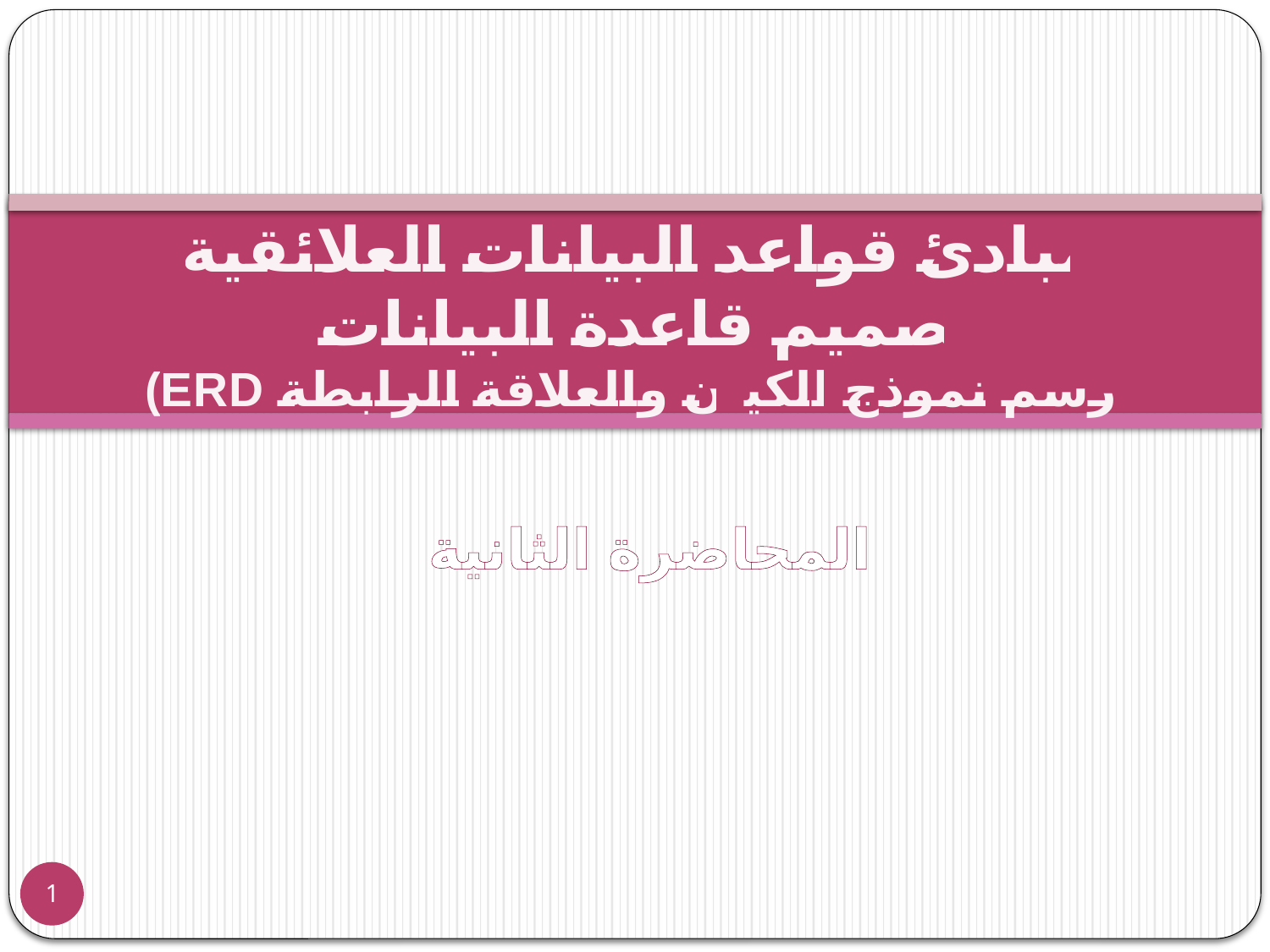

# مبادئ قواعد البيانات العلائقية تصميم قاعدة البيانات (رسم نموذج الكيان والعلاقة الرابطة ERD)
المحاضرة الثانية
1